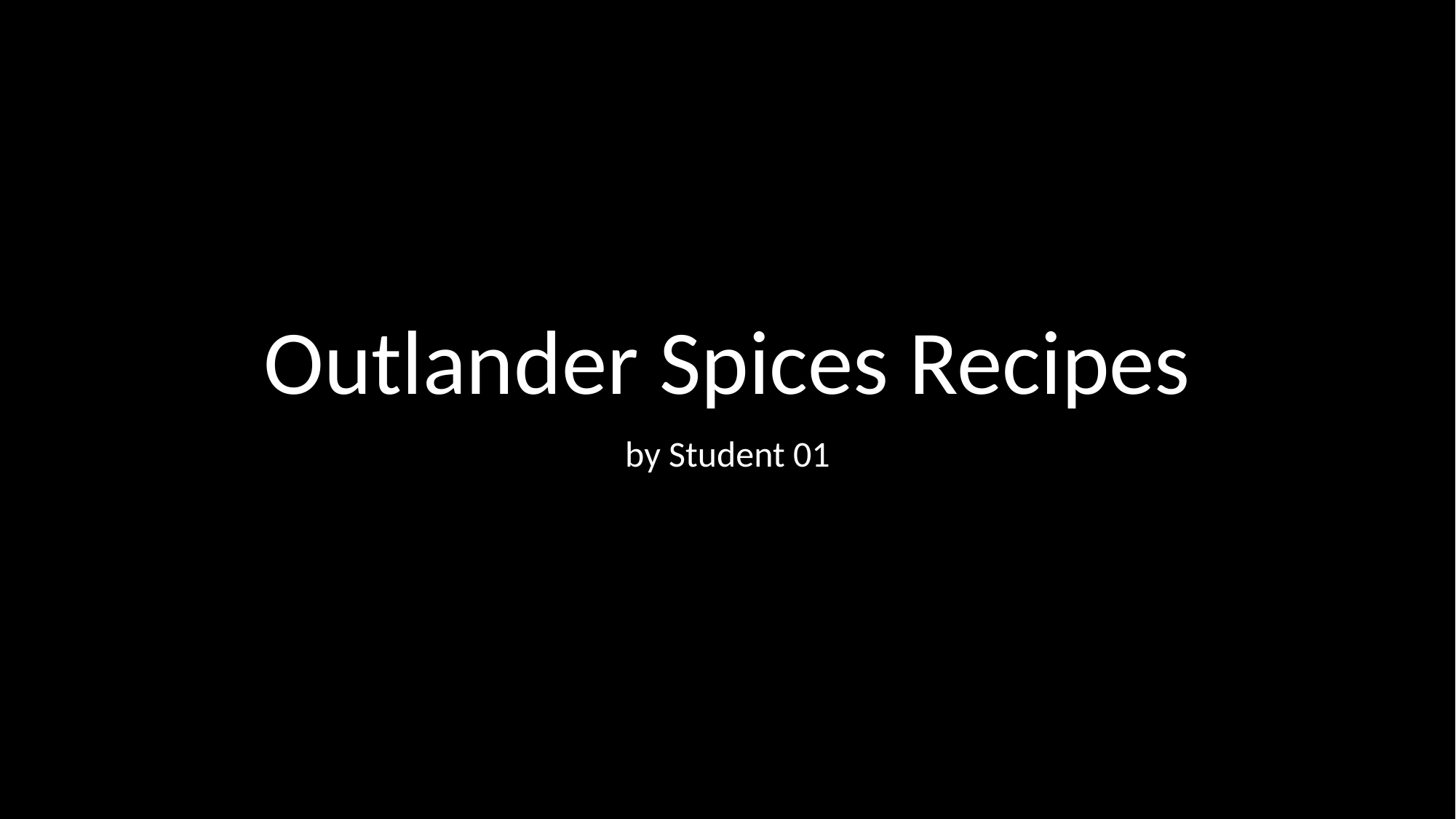

# Outlander Spices Recipes
by Student 01